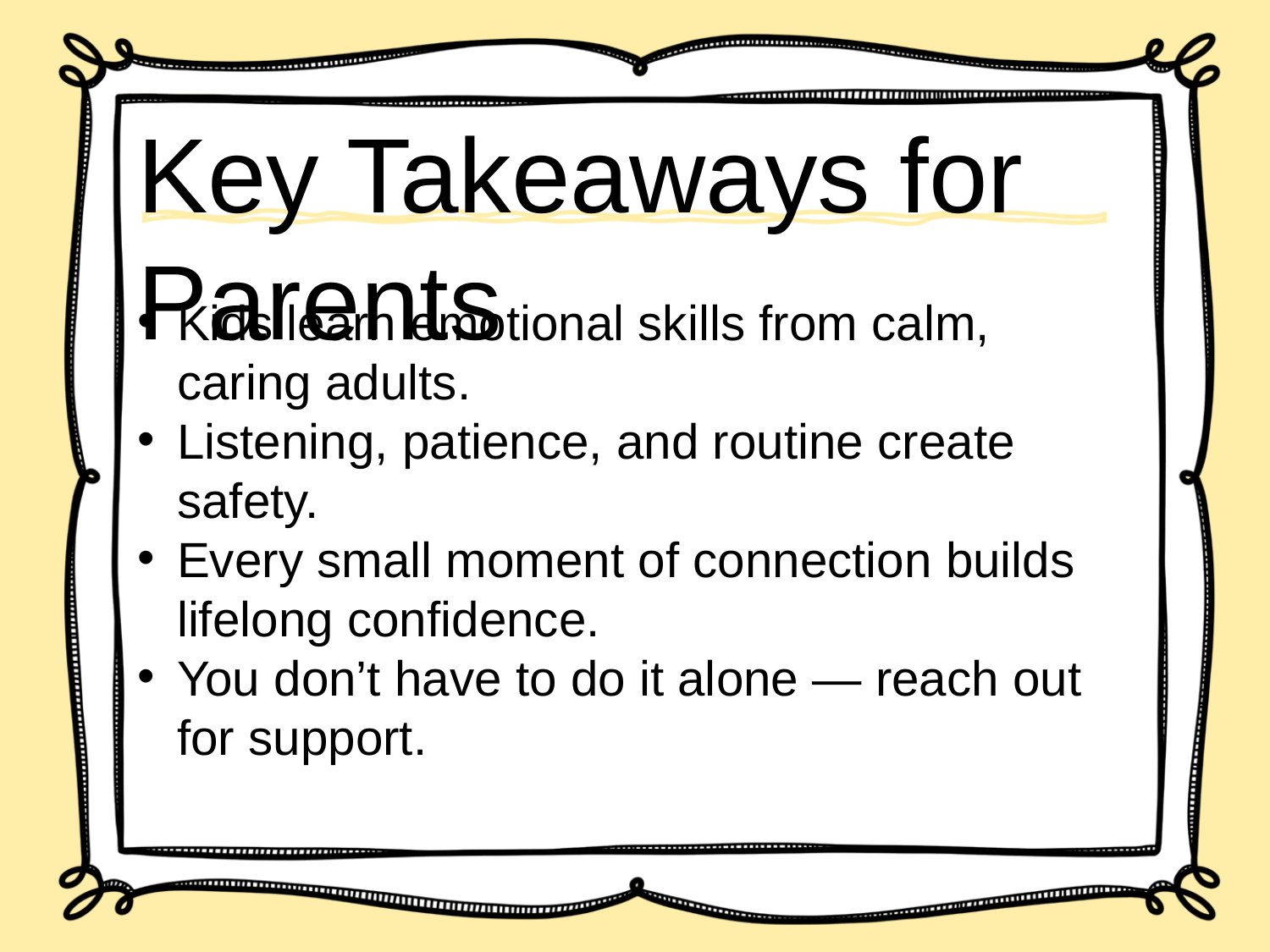

Key Takeaways for Parents
Kids learn emotional skills from calm, caring adults.
Listening, patience, and routine create safety.
Every small moment of connection builds lifelong confidence.
You don’t have to do it alone — reach out for support.